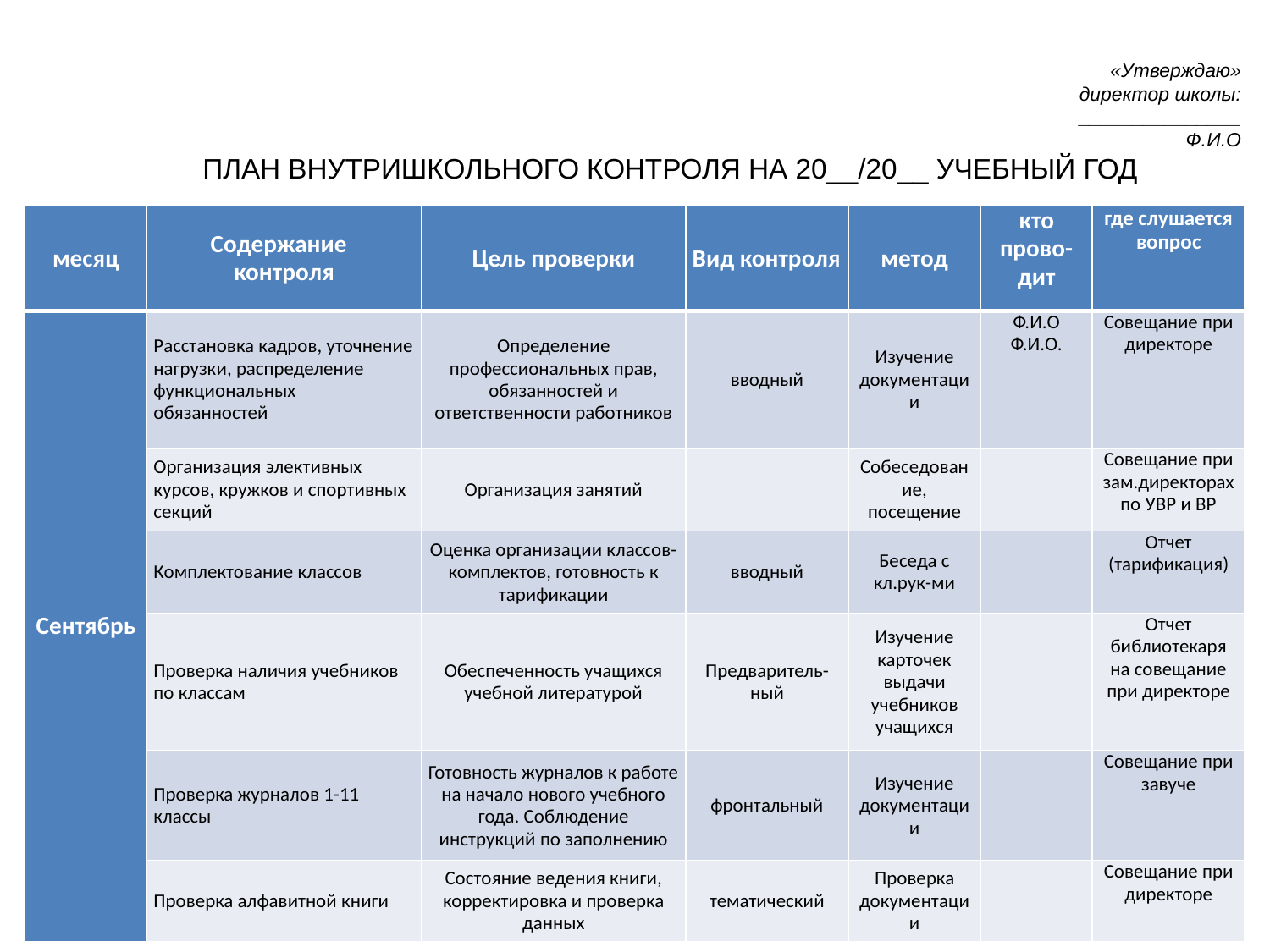

«Утверждаю»
                                                              директор школы:
                                                            _______________
                                                           Ф.И.О
ПЛАН ВНУТРИШКОЛЬНОГО КОНТРОЛЯ НА 20__/20__ УЧЕБНЫЙ ГОД

| месяц | Содержание контроля | Цель проверки | Вид контроля | метод | кто прово-дит | где слушается вопрос |
| --- | --- | --- | --- | --- | --- | --- |
| Сентябрь | Расстановка кадров, уточнение нагрузки, распределение функциональных обязанностей | Определение профессиональных прав, обязанностей и ответственности работников | вводный | Изучение документации | Ф.И.О Ф.И.О. | Совещание при директоре |
|  | Организация элективных курсов, кружков и спортивных секций | Организация занятий |  | Собеседование, посещение |  | Совещание при зам.директорах по УВР и ВР |
|  | Комплектование классов | Оценка организации классов-комплектов, готовность к тарификации | вводный | Беседа с кл.рук-ми |  | Отчет (тарификация) |
|  | Проверка наличия учебников по классам | Обеспеченность учащихся учебной литературой | Предваритель-ный | Изучение карточек выдачи учебников учащихся |  | Отчет библиотекаря на совещание при директоре |
|  | Проверка журналов 1-11 классы | Готовность журналов к работе на начало нового учебного года. Соблюдение инструкций по заполнению | фронтальный | Изучение документации |  | Совещание при завуче |
|  | Проверка алфавитной книги | Состояние ведения книги, корректировка и проверка данных | тематический | Проверка документации |  | Совещание при директоре |